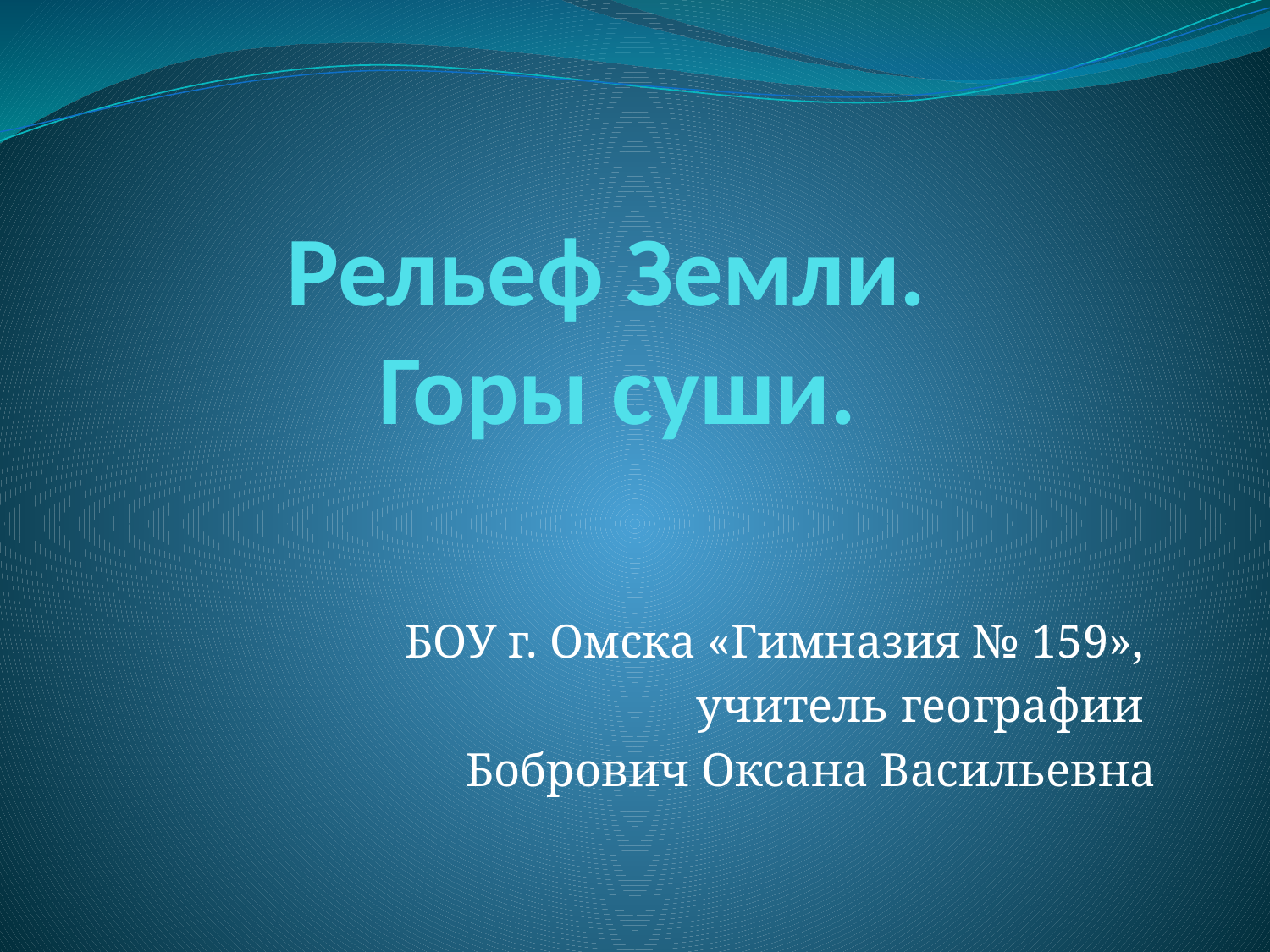

# Рельеф Земли. Горы суши.
БОУ г. Омска «Гимназия № 159»,
учитель географии
Бобрович Оксана Васильевна